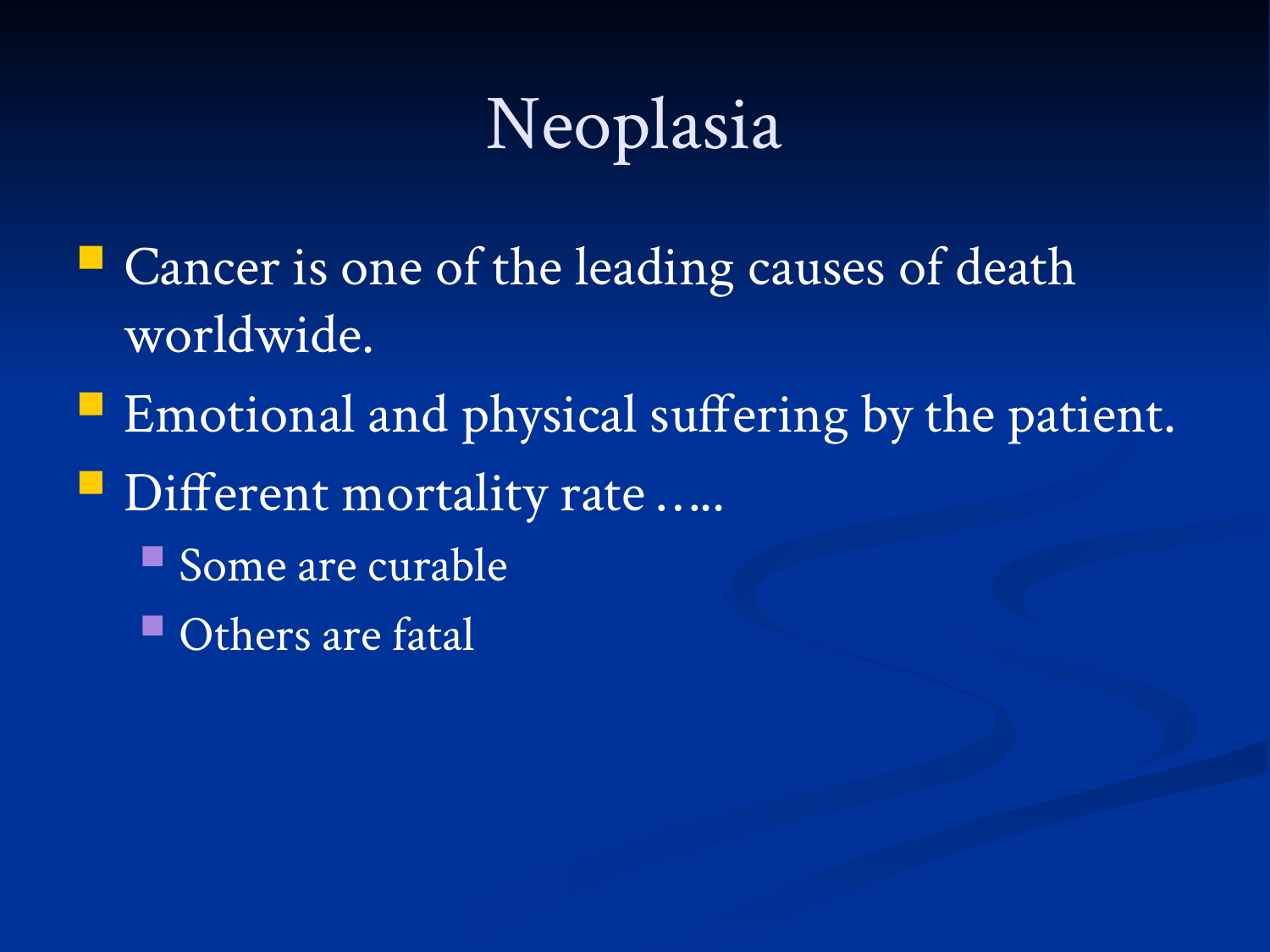

# Neoplasia
Cancer is one of the leading causes of death worldwide.
Emotional and physical suffering by the patient.
Different mortality rate …..
Some are curable
Others are fatal